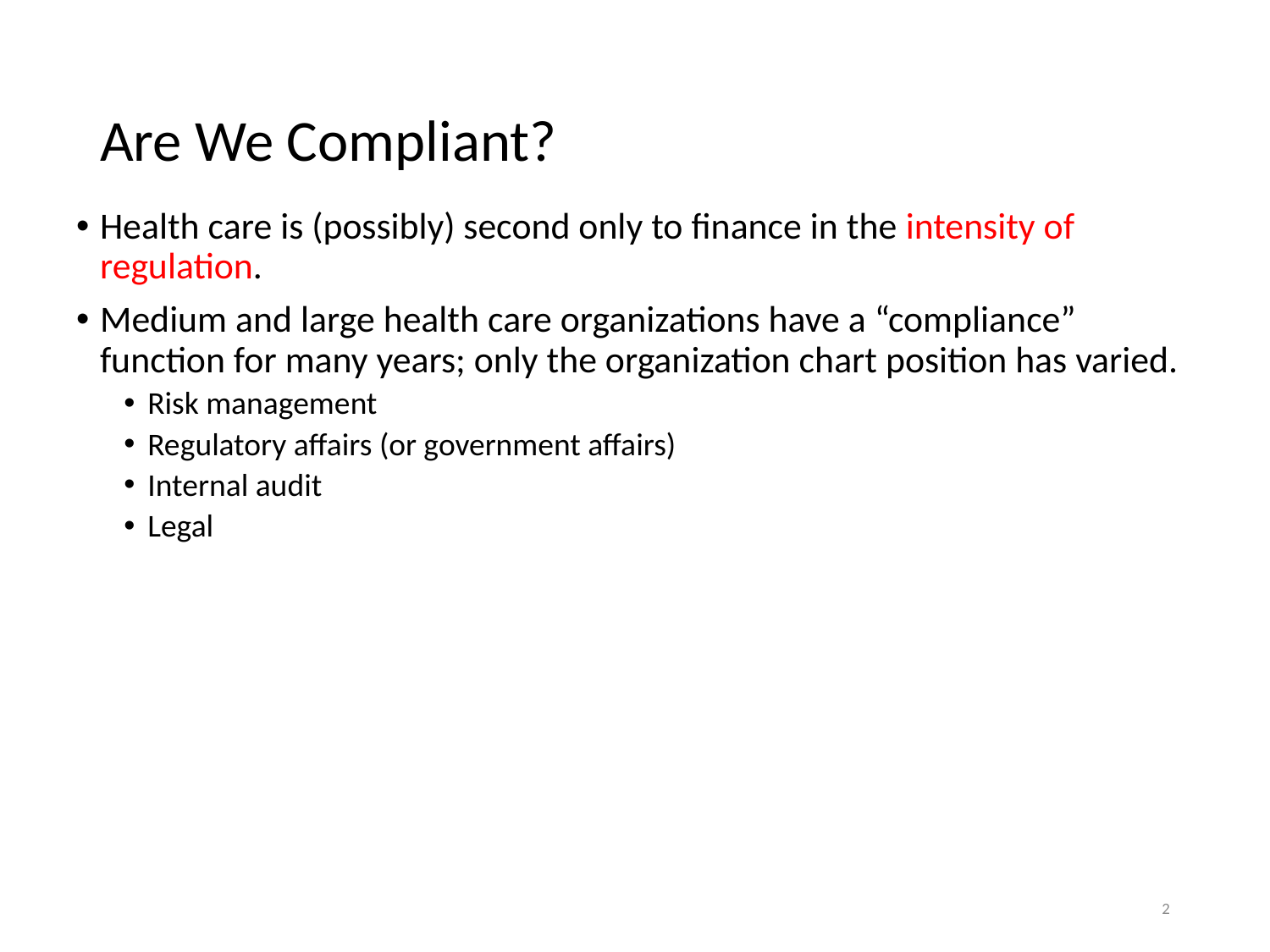

# Are We Compliant?
Health care is (possibly) second only to finance in the intensity of regulation.
Medium and large health care organizations have a “compliance” function for many years; only the organization chart position has varied.
Risk management
Regulatory affairs (or government affairs)
Internal audit
Legal
2